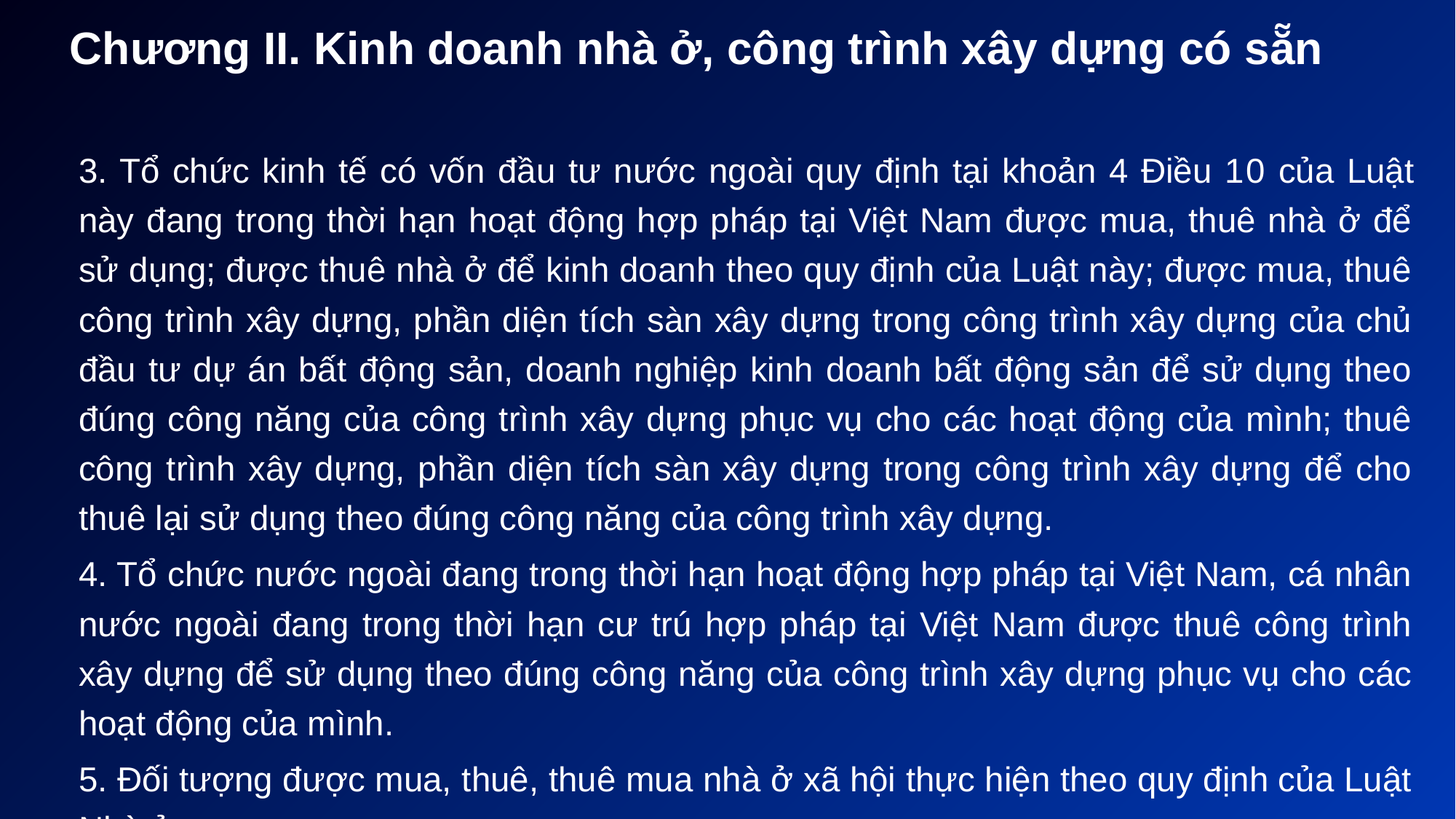

# Chương II. Kinh doanh nhà ở, công trình xây dựng có sẵn
3. Tổ chức kinh tế có vốn đầu tư nước ngoài quy định tại khoản 4 Điều 10 của Luật này đang trong thời hạn hoạt động hợp pháp tại Việt Nam được mua, thuê nhà ở để sử dụng; được thuê nhà ở để kinh doanh theo quy định của Luật này; được mua, thuê công trình xây dựng, phần diện tích sàn xây dựng trong công trình xây dựng của chủ đầu tư dự án bất động sản, doanh nghiệp kinh doanh bất động sản để sử dụng theo đúng công năng của công trình xây dựng phục vụ cho các hoạt động của mình; thuê công trình xây dựng, phần diện tích sàn xây dựng trong công trình xây dựng để cho thuê lại sử dụng theo đúng công năng của công trình xây dựng.
4. Tổ chức nước ngoài đang trong thời hạn hoạt động hợp pháp tại Việt Nam, cá nhân nước ngoài đang trong thời hạn cư trú hợp pháp tại Việt Nam được thuê công trình xây dựng để sử dụng theo đúng công năng của công trình xây dựng phục vụ cho các hoạt động của mình.
5. Đối tượng được mua, thuê, thuê mua nhà ở xã hội thực hiện theo quy định của Luật Nhà ở.